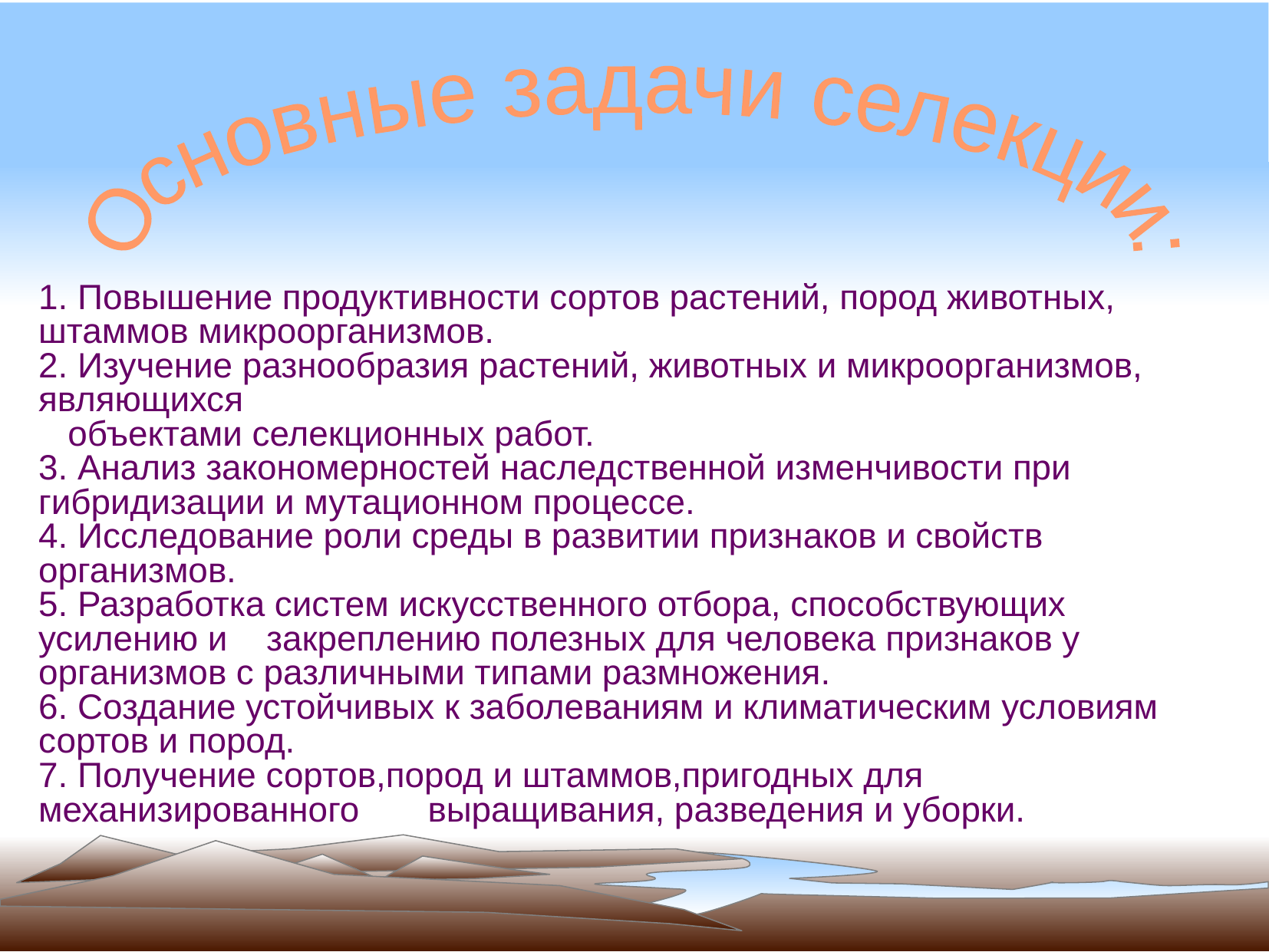

Основные задачи селекции:

1. Повышение продуктивности сортов растений, пород животных, штаммов микроорганизмов.
2. Изучение разнообразия растений, животных и микроорганизмов, являющихся
   объектами селекционных работ.
3. Анализ закономерностей наследственной изменчивости при гибридизации и мутационном процессе.
4. Исследование роли среды в развитии признаков и свойств организмов.
5. Разработка систем искусственного отбора, способствующих усилению и    закреплению полезных для человека признаков у организмов с различными типами размножения.
6. Создание устойчивых к заболеваниям и климатическим условиям сортов и пород.
7. Получение сортов,пород и штаммов,пригодных для механизированного       выращивания, разведения и уборки.